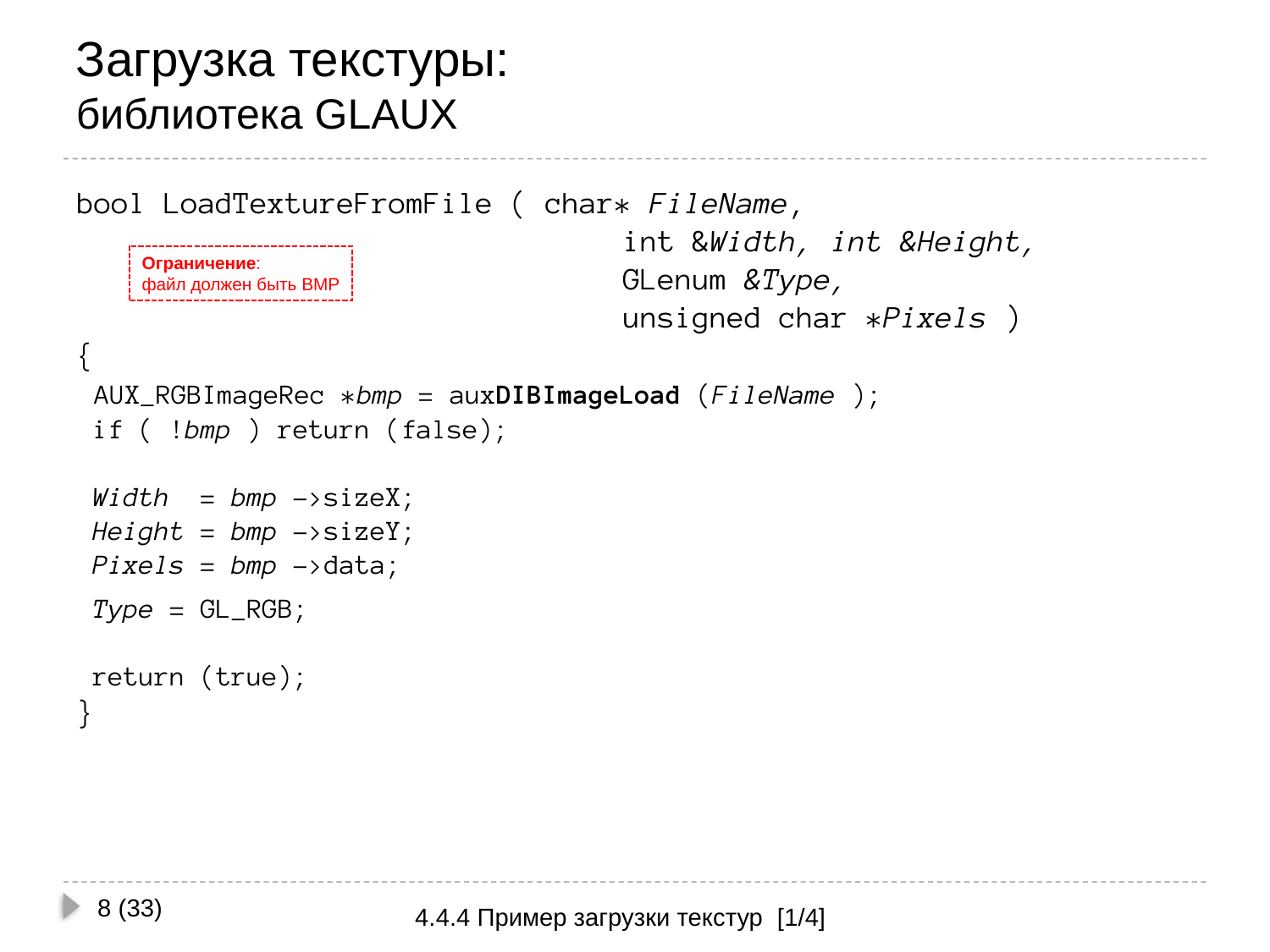

# Загрузка текстуры: библиотека GLAUX
bool LoadTextureFromFile ( char* FileName,
				int &Width, int &Height,
				GLenum &Type,
				unsigned char *Pixels )
{
 AUX_RGBImageRec *bmp = auxDIBImageLoad (FileName );
 if ( !bmp ) return (false);

 Width  = bmp ->sizeX;
 Height = bmp ->sizeY;
 Pixels = bmp ->data;
 Type = GL_RGB;

 return (true);
}
Ограничение:
файл должен быть BMP
8 (33)
4.4.4 Пример загрузки текстур  [1/4]